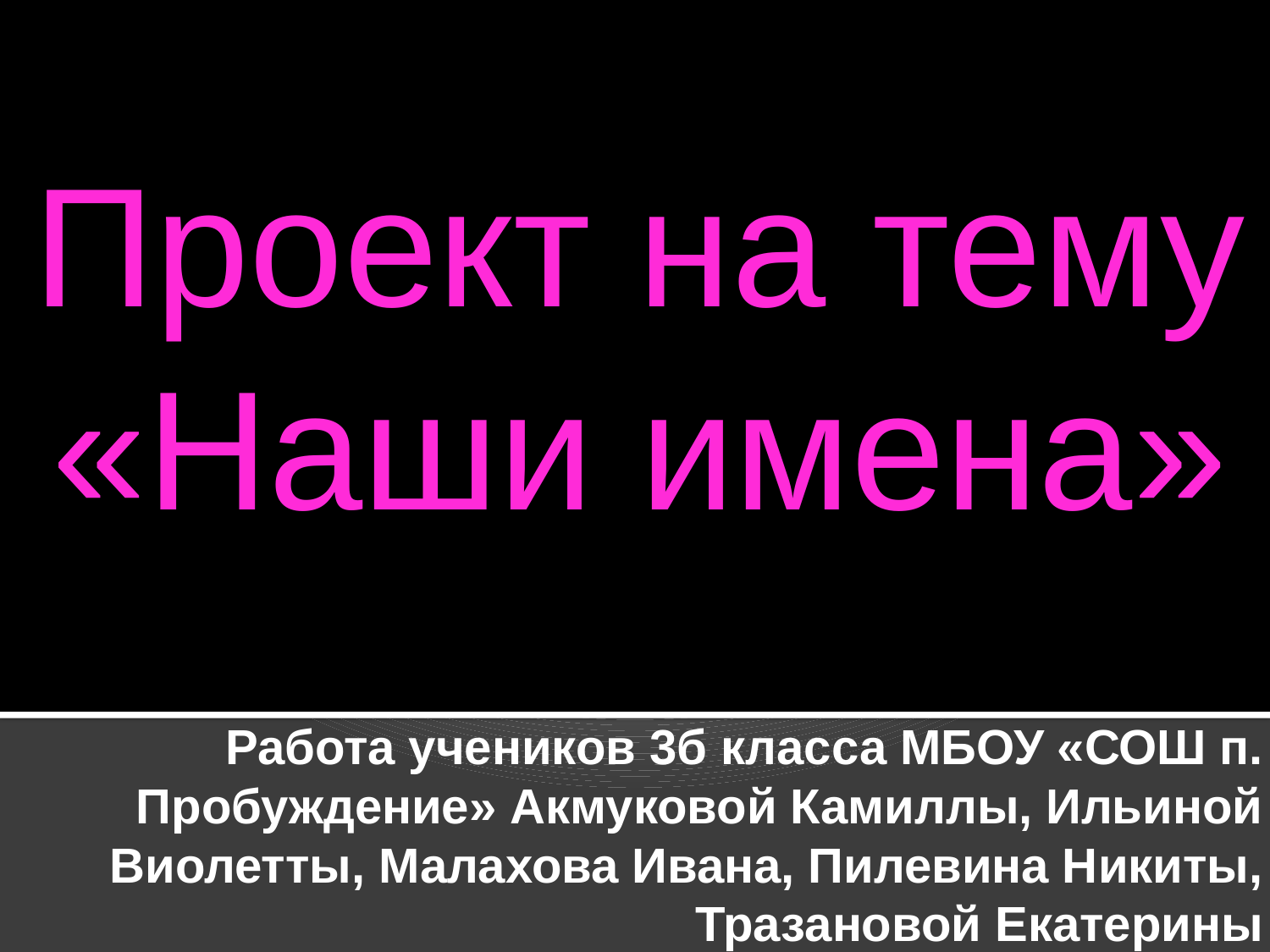

Проект на тему «Наши имена»

# Работа учеников 3б класса МБОУ «СОШ п. Пробуждение» Акмуковой Камиллы, Ильиной Виолетты, Малахова Ивана, Пилевина Никиты, Тразановой Екатерины